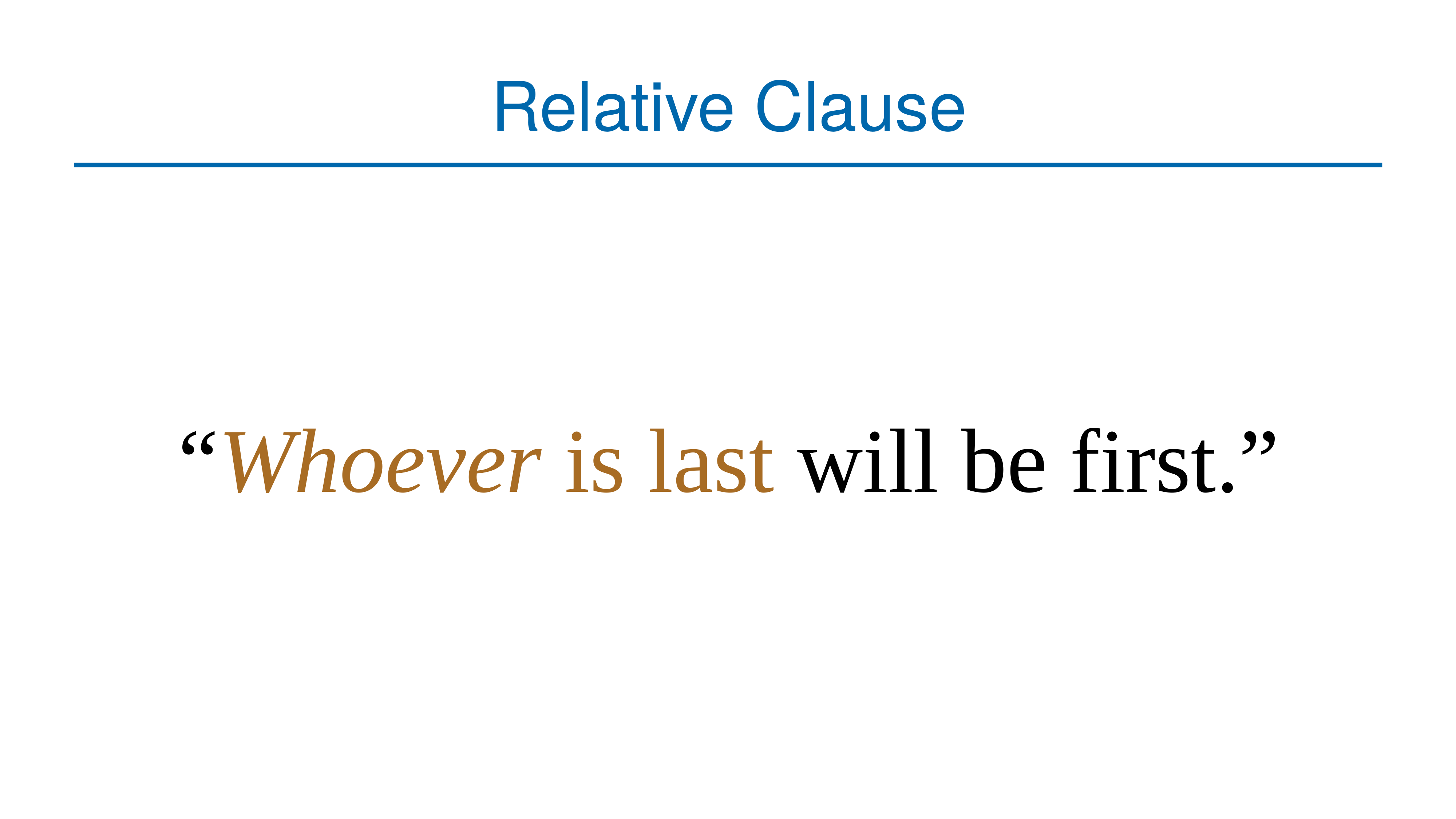

# Relative Clause
“Whoever is last will be first.”